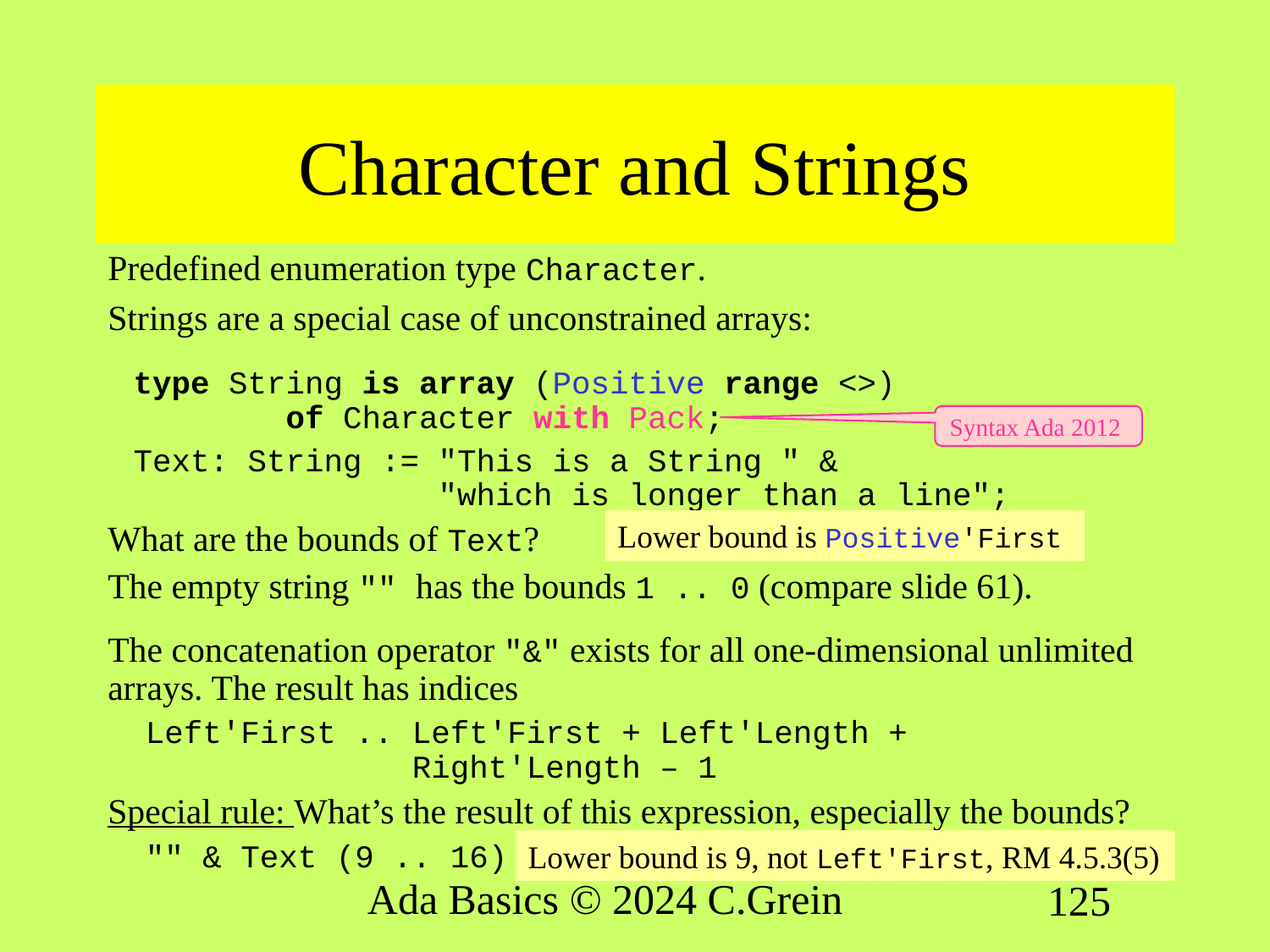

# Character and Strings
Predefined enumeration type Character.
Strings are a special case of unconstrained arrays:

type String is array (Positive range <>)
        of Character with Pack;
Text: String := "This is a String " &
                "which is longer than a line";
What are the bounds of Text?
The empty string "" has the bounds 1 .. 0 (compare slide 61).

The concatenation operator "&" exists for all one-dimensional unlimited arrays. The result has indices
Left'First .. Left'First + Left'Length +
              Right'Length – 1
Special rule: What’s the result of this expression, especially the bounds?
"" & Text (9 .. 16)
Syntax Ada 2012
Lower bound is Positive'First
Lower bound is 9, not Left'First, RM 4.5.3(5)
Ada Basics © 2024 C.Grein
125